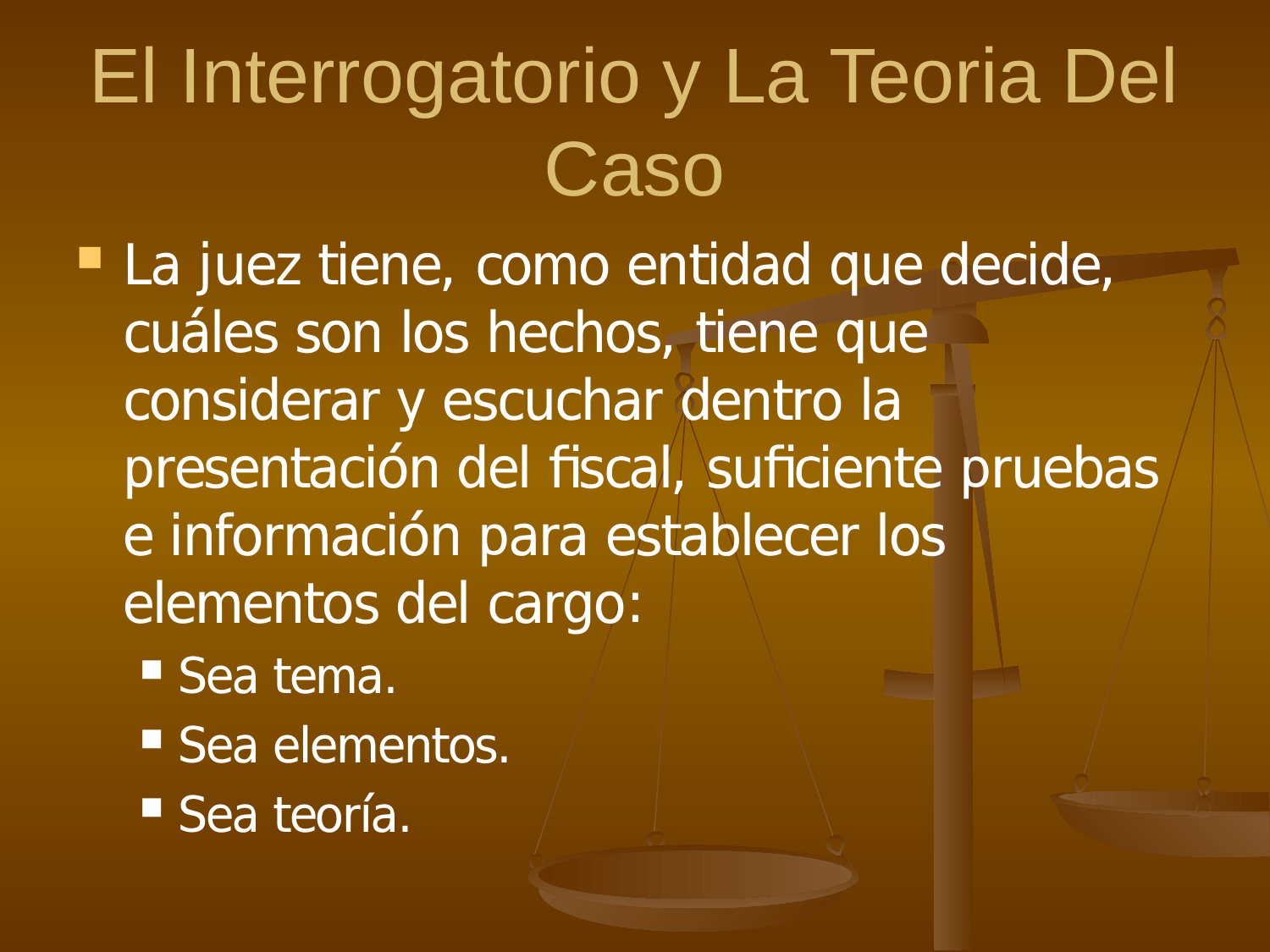

# El Interrogatorio y La Teoria Del Caso
La juez tiene, como entidad que decide, cuáles son los hechos, tiene que considerar y escuchar dentro la presentación del fiscal, suficiente pruebas e información para establecer los elementos del cargo:
Sea tema.
Sea elementos.
Sea teoría.